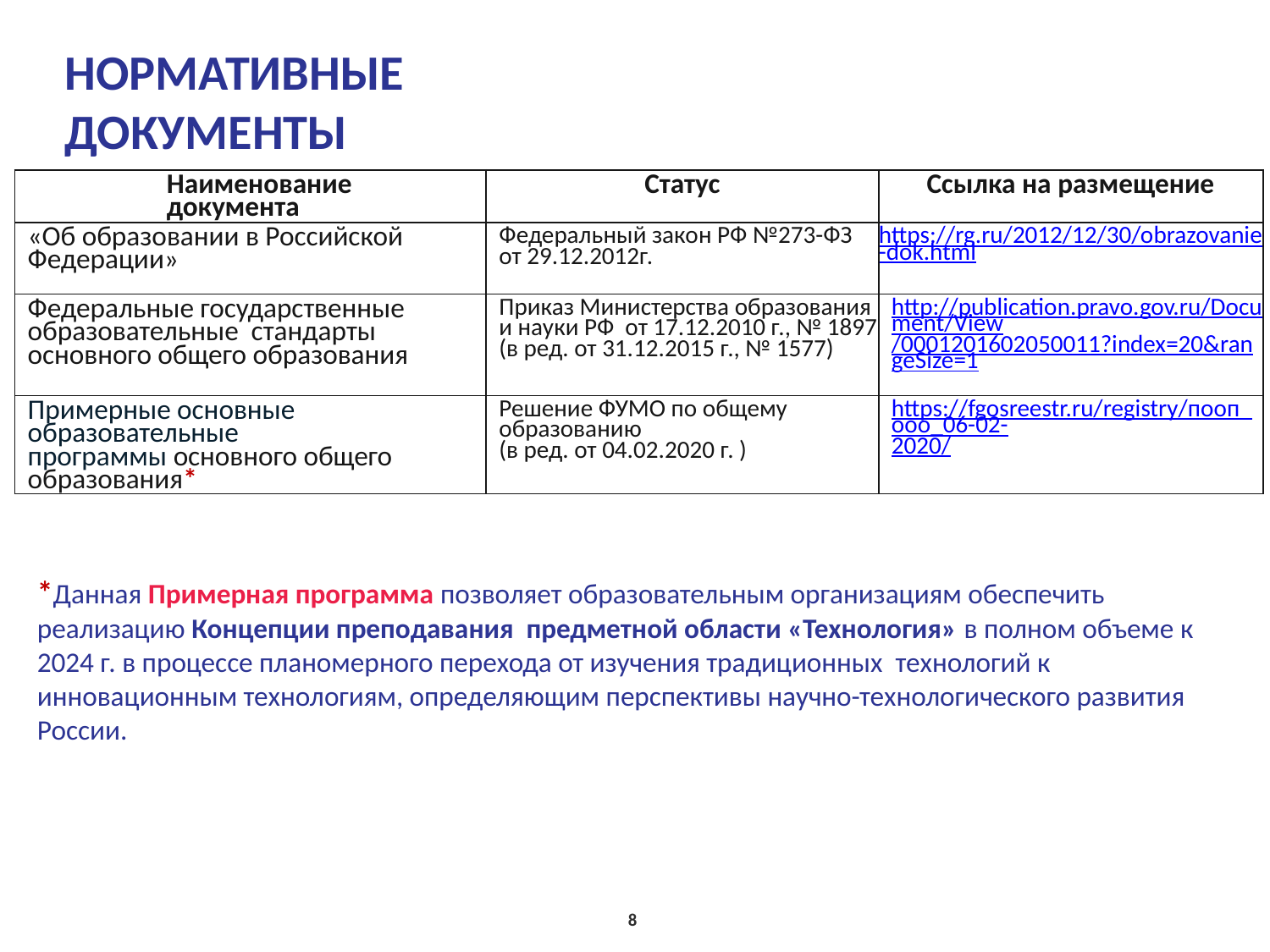

НОРМАТИВНЫЕ ДОКУМЕНТЫ
| Наименование документа | Статус | Ссылка на размещение |
| --- | --- | --- |
| «Об образовании в Российской Федерации» | Федеральный закон РФ №273-ФЗ от 29.12.2012г. | https://rg.ru/2012/12/30/obrazovanie-dok.html |
| Федеральные государственные образовательные стандарты основного общего образования | Приказ Министерства образования и науки РФ от 17.12.2010 г., № 1897 (в ред. от 31.12.2015 г., № 1577) | http://publication.pravo.gov.ru/Document/View /0001201602050011?index=20&rangeSize=1 |
| Примерные основные образовательные программы основного общего образования\* | Решение ФУМО по общему образованию (в ред. от 04.02.2020 г. ) | https://fgosreestr.ru/registry/пооп\_ооо\_06-02- 2020/ |
*Данная Примерная программа позволяет образовательным организациям обеспечить реализацию Концепции преподавания  предметной области «Технология» в полном объеме к 2024 г. в процессе планомерного перехода от изучения традиционных  технологий к инновационным технологиям, определяющим перспективы научно-технологического развития России.
8